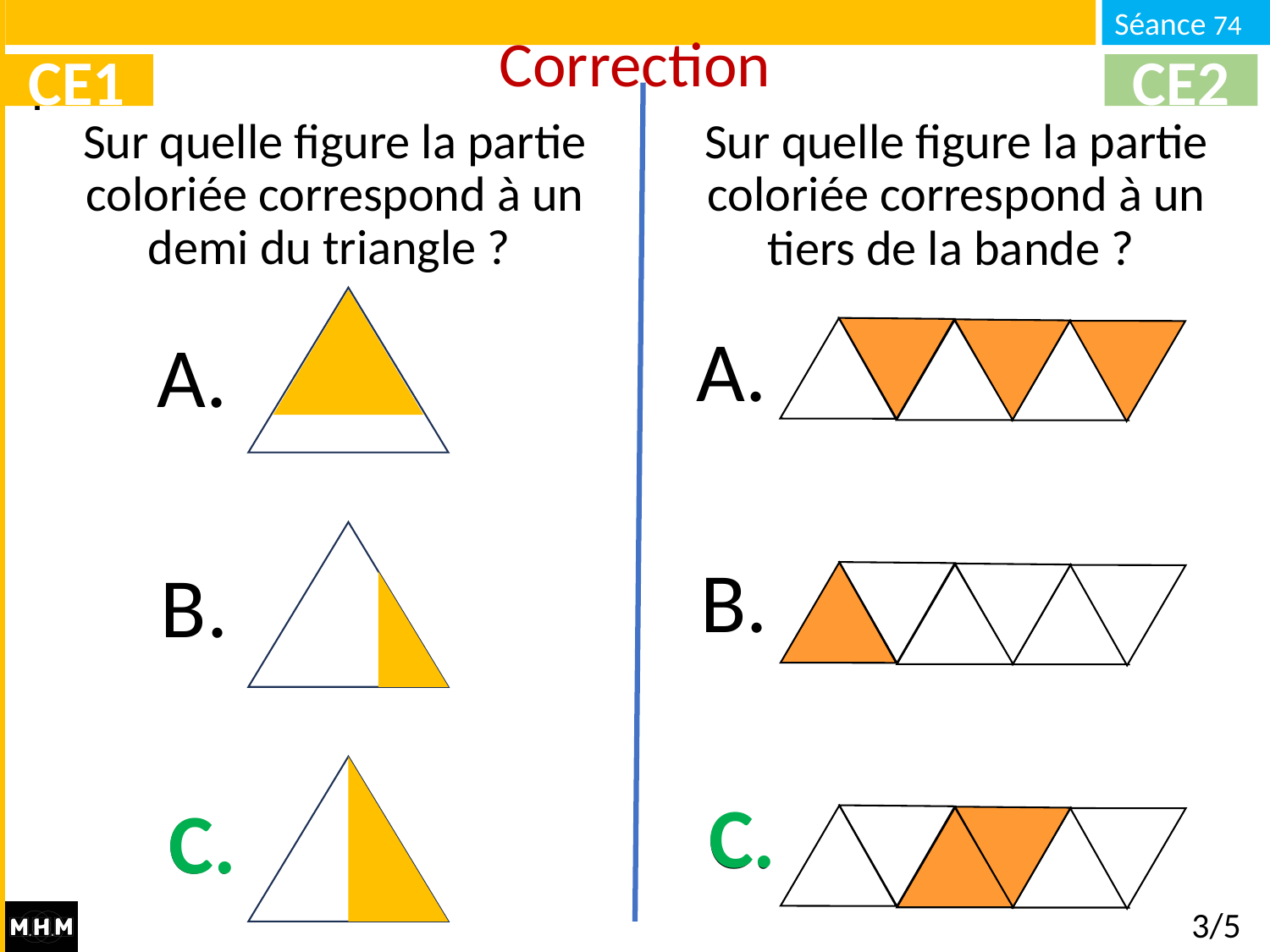

Correction
CE1
CE2
# Sur quelle figure la partie coloriée correspond à un demi du triangle ?
Sur quelle figure la partie coloriée correspond à un tiers de la bande ?

A.
A.

B.
B.

C.
C.
C.
C.
3/5